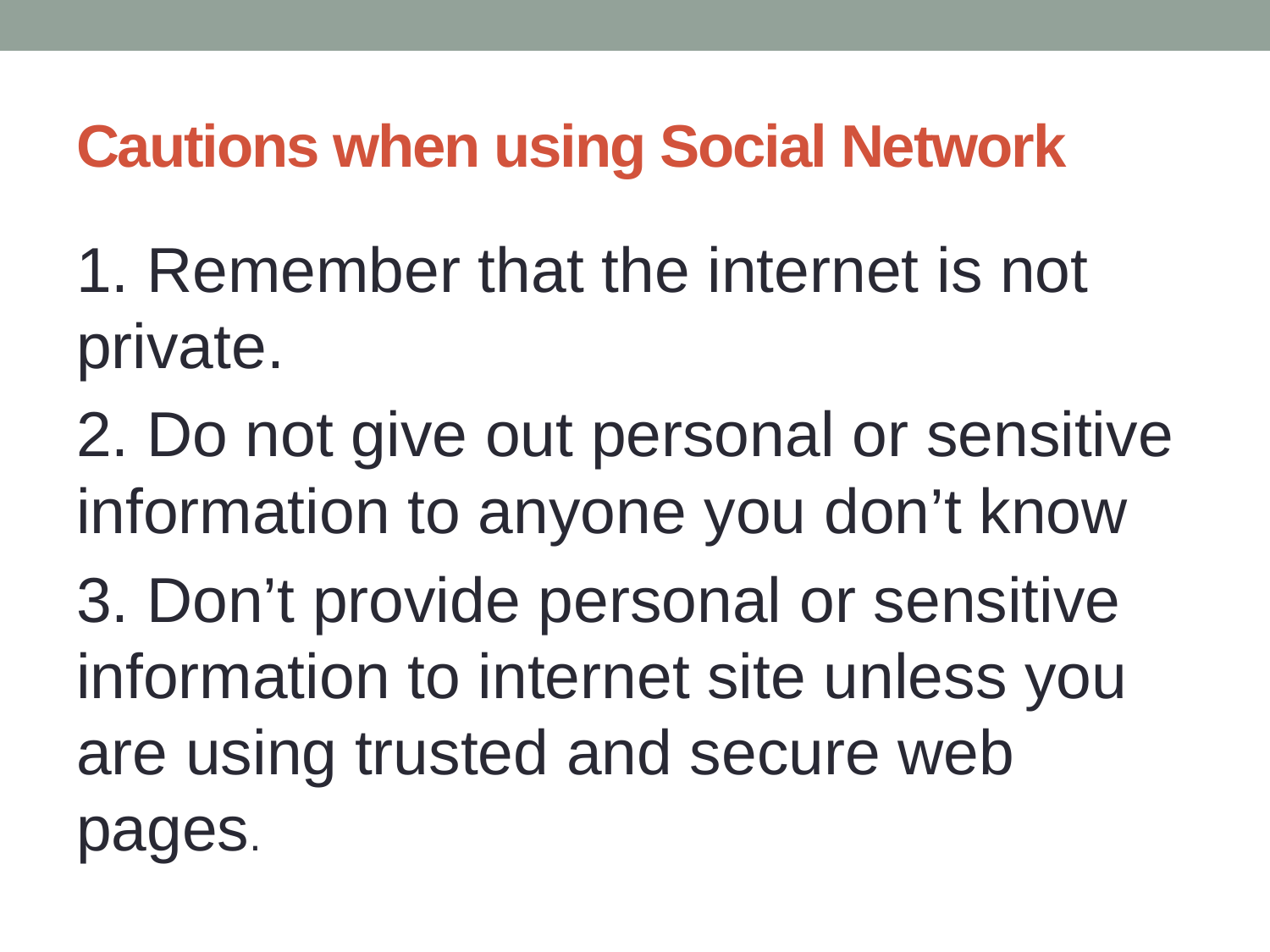

# Cautions when using Social Network
1. Remember that the internet is not private.
2. Do not give out personal or sensitive information to anyone you don’t know
3. Don’t provide personal or sensitive information to internet site unless you are using trusted and secure web pages.